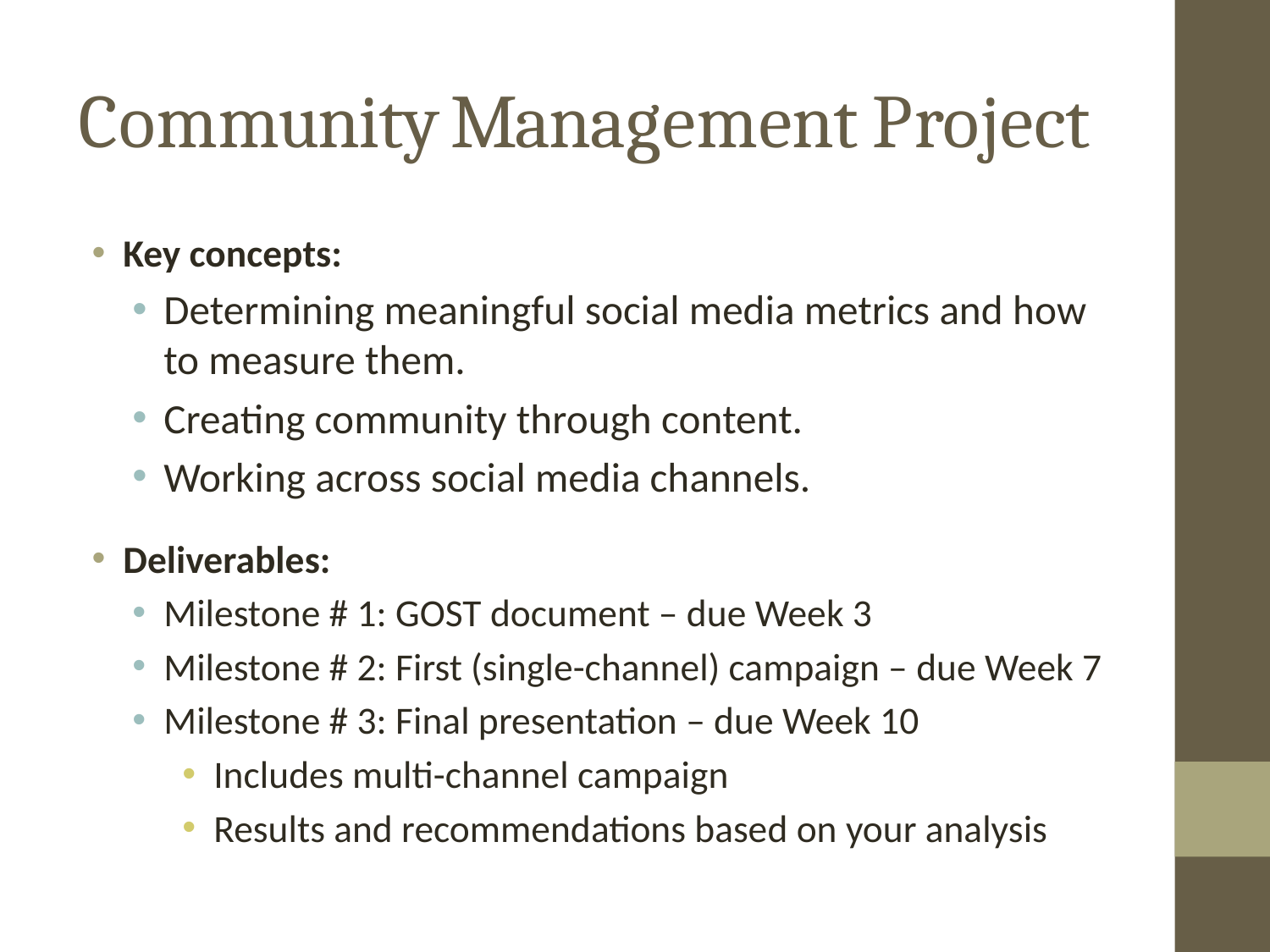

# Community Management Project
Key concepts:
Determining meaningful social media metrics and how to measure them.
Creating community through content.
Working across social media channels.

Deliverables:
Milestone # 1: GOST document – due Week 3
Milestone # 2: First (single-channel) campaign – due Week 7
Milestone # 3: Final presentation – due Week 10
Includes multi-channel campaign
Results and recommendations based on your analysis